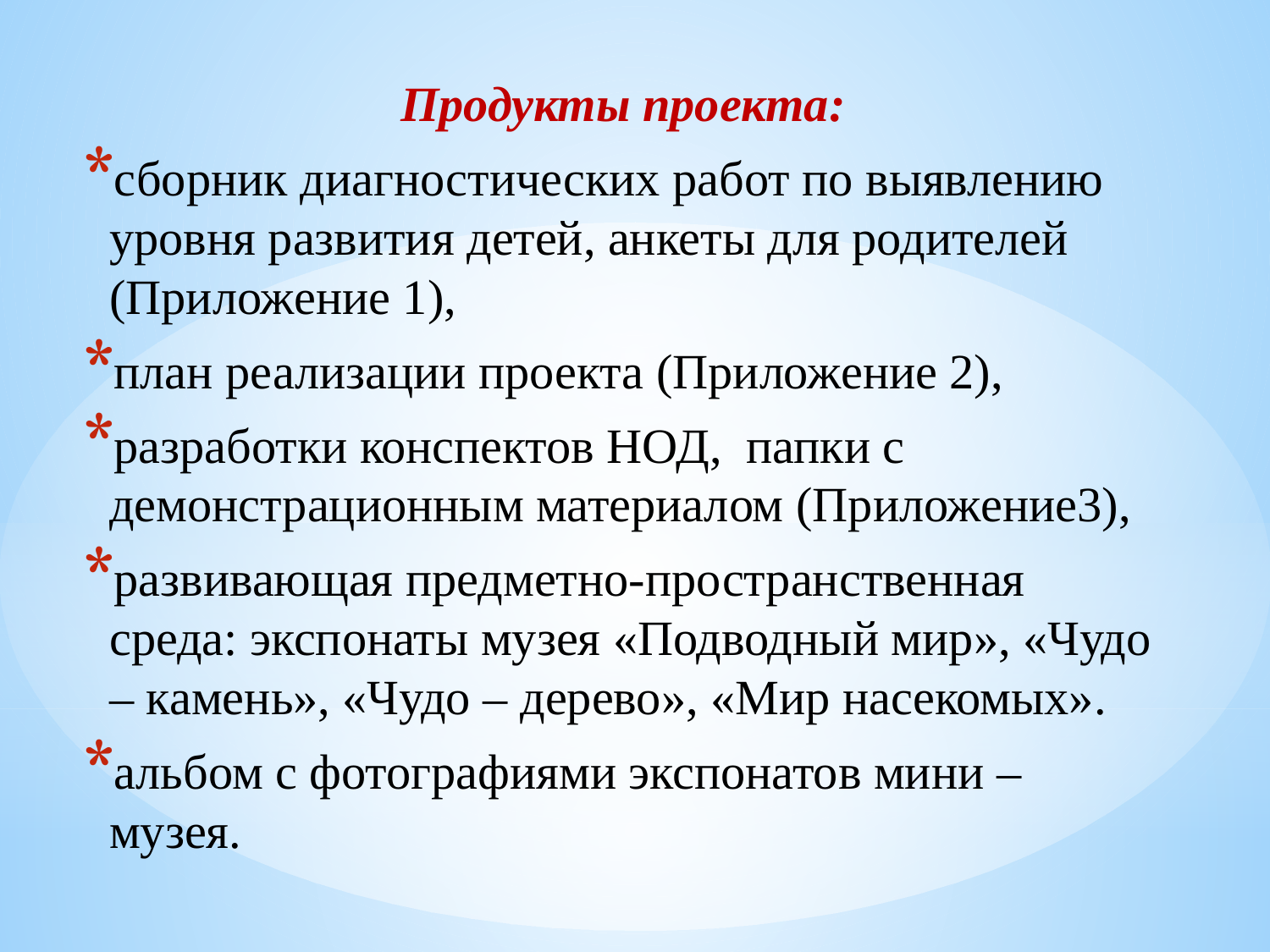

Продукты проекта:
сборник диагностических работ по выявлению уровня развития детей, анкеты для родителей (Приложение 1),
план реализации проекта (Приложение 2),
разработки конспектов НОД,  папки с демонстрационным материалом (Приложение3),
развивающая предметно-пространственная среда: экспонаты музея «Подводный мир», «Чудо – камень», «Чудо – дерево», «Мир насекомых».
альбом с фотографиями экспонатов мини – музея.